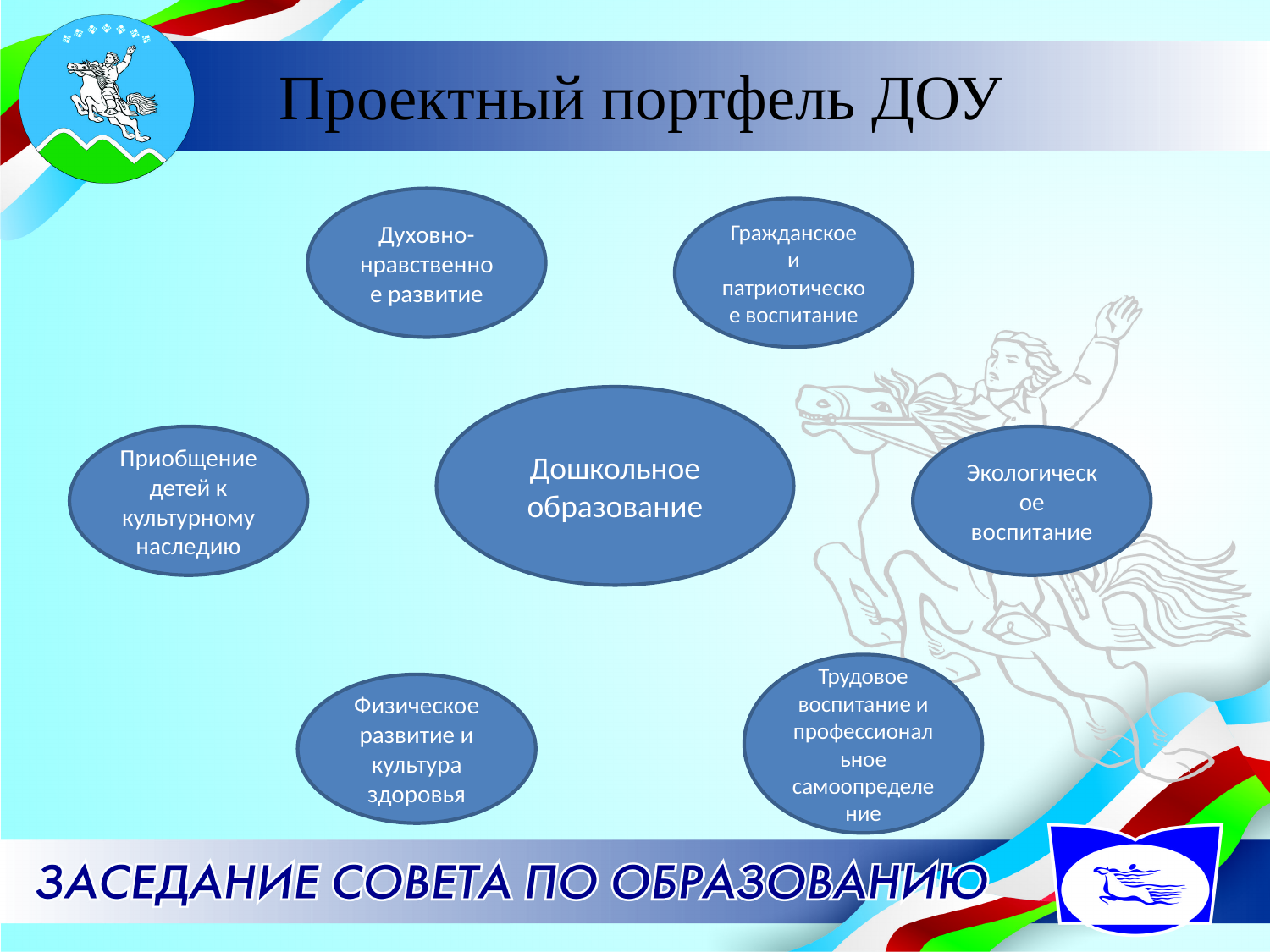

# Проектный портфель ДОУ
Духовно- нравственное развитие
Гражданское и патриотическое воспитание
Дошкольное образование
Приобщение детей к культурному наследию
Экологическое воспитание
Трудовое воспитание и профессиональное самоопределение
Физическое развитие и культура здоровья